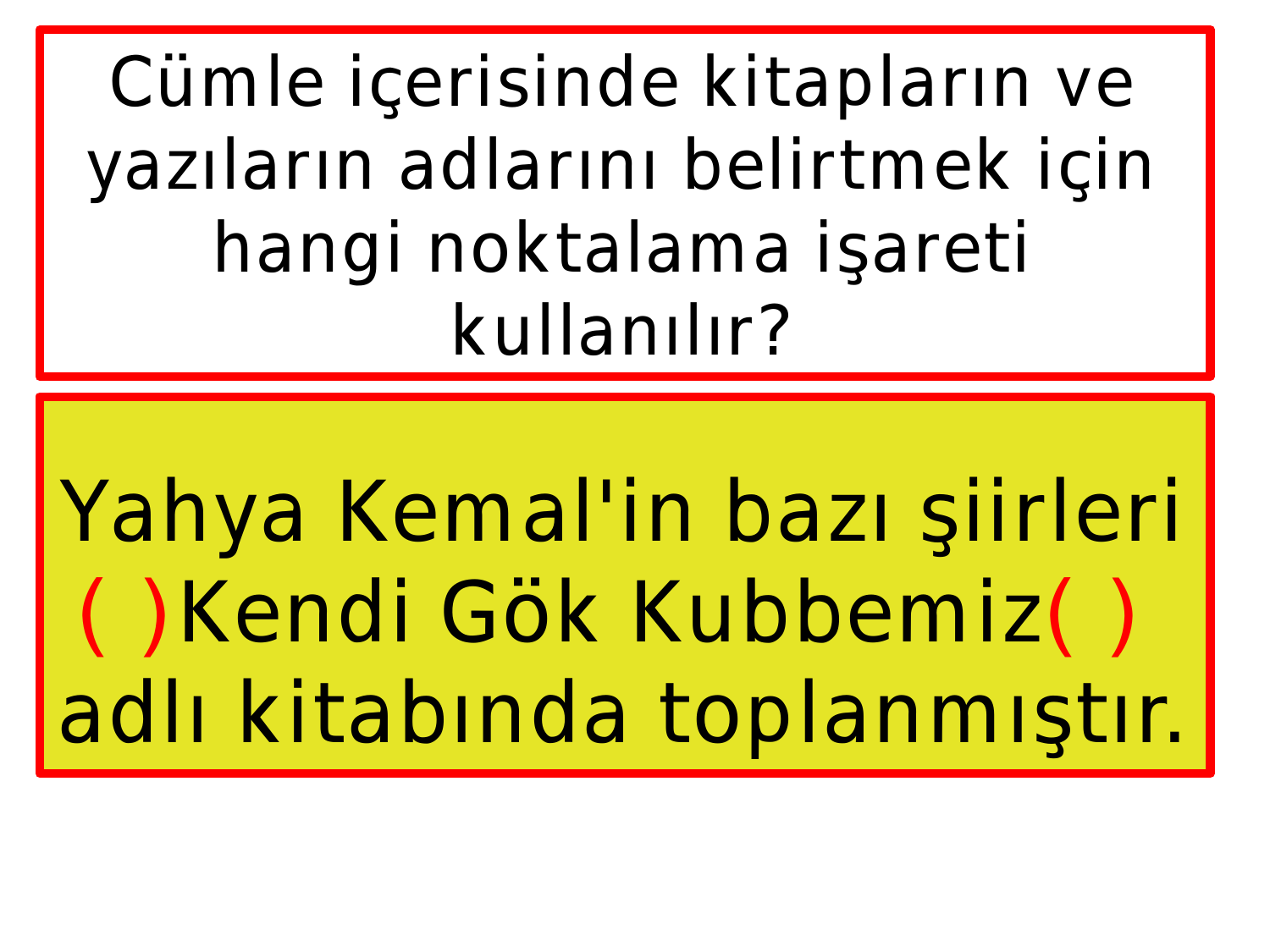

# Cümle içerisinde kitapların ve yazıların adlarını belirtmek için hangi noktalama işareti kullanılır?

Yahya Kemal'in bazı şiirleri
( )Kendi Gök Kubbemiz( )
adlı kitabında toplanmıştır.